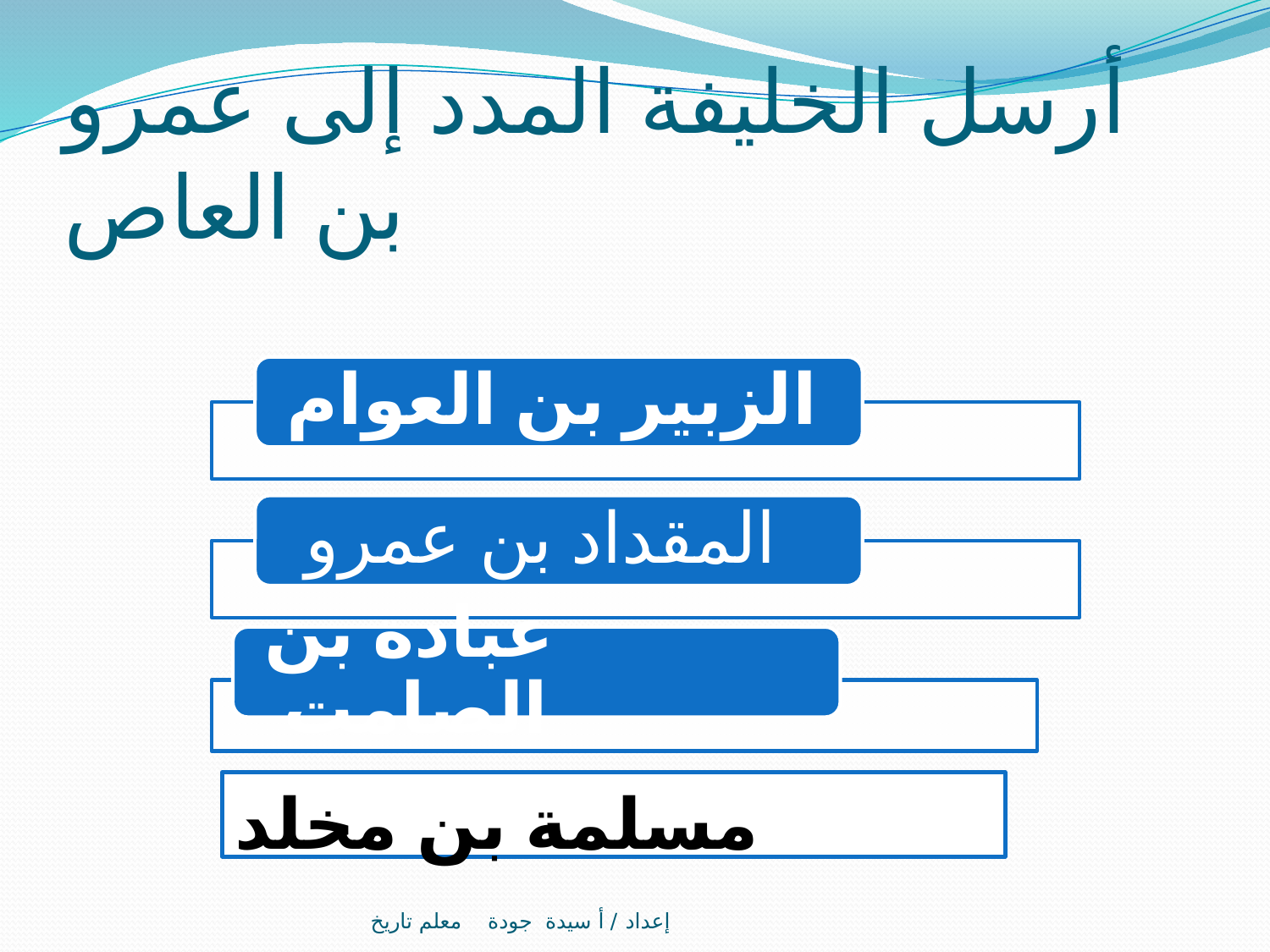

# أرسل الخليفة المدد إلى عمرو بن العاص
الزبير بن العوام
المقداد بن عمرو
عبادة بن الصامت
مسلمة بن مخلد
إعداد / أ سيدة  جودة    معلم تاريخ